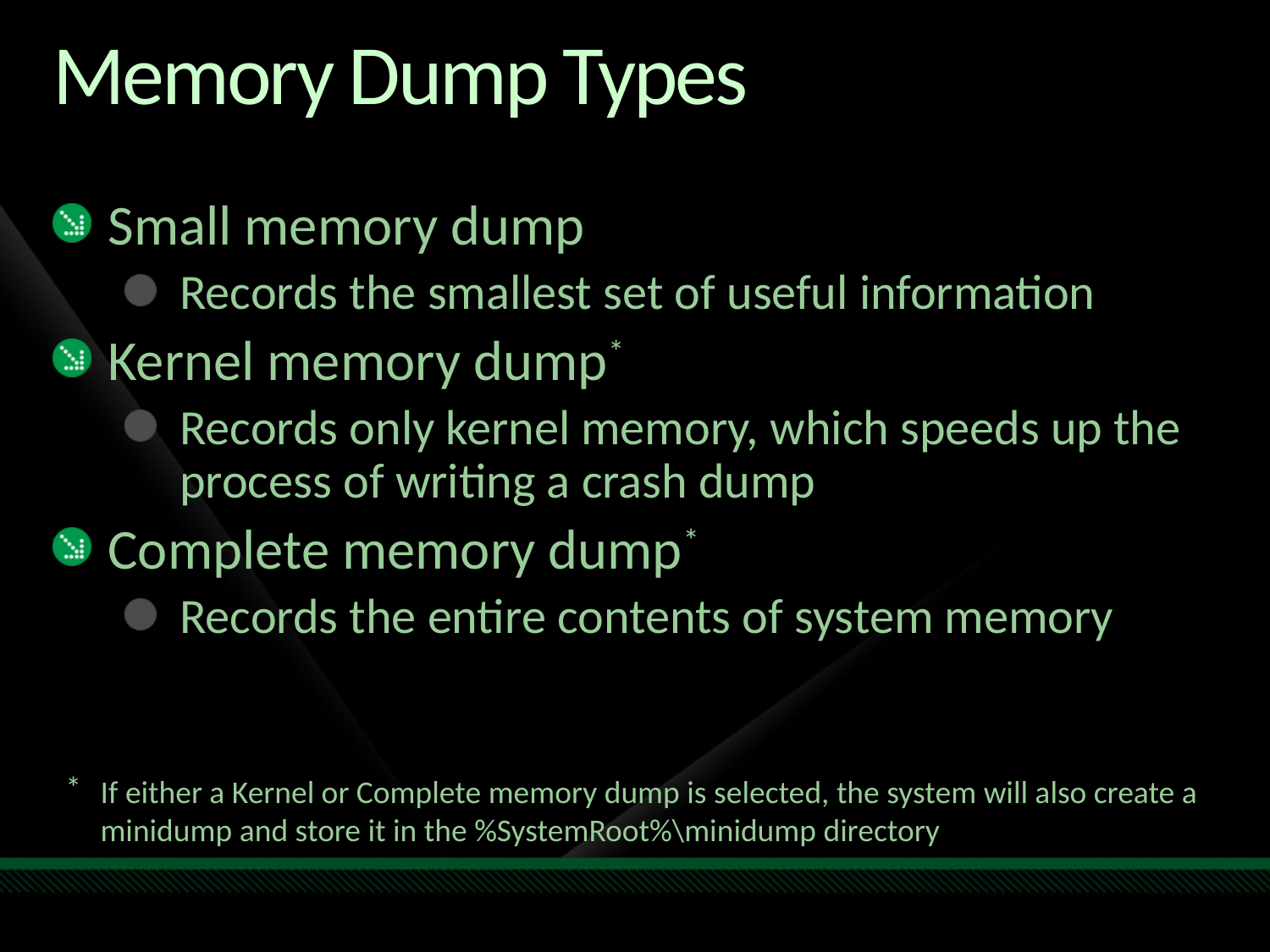

# Memory Dump Types
Small memory dump
Records the smallest set of useful information
Kernel memory dump*
Records only kernel memory, which speeds up the process of writing a crash dump
Complete memory dump*
Records the entire contents of system memory
If either a Kernel or Complete memory dump is selected, the system will also create a minidump and store it in the %SystemRoot%\minidump directory